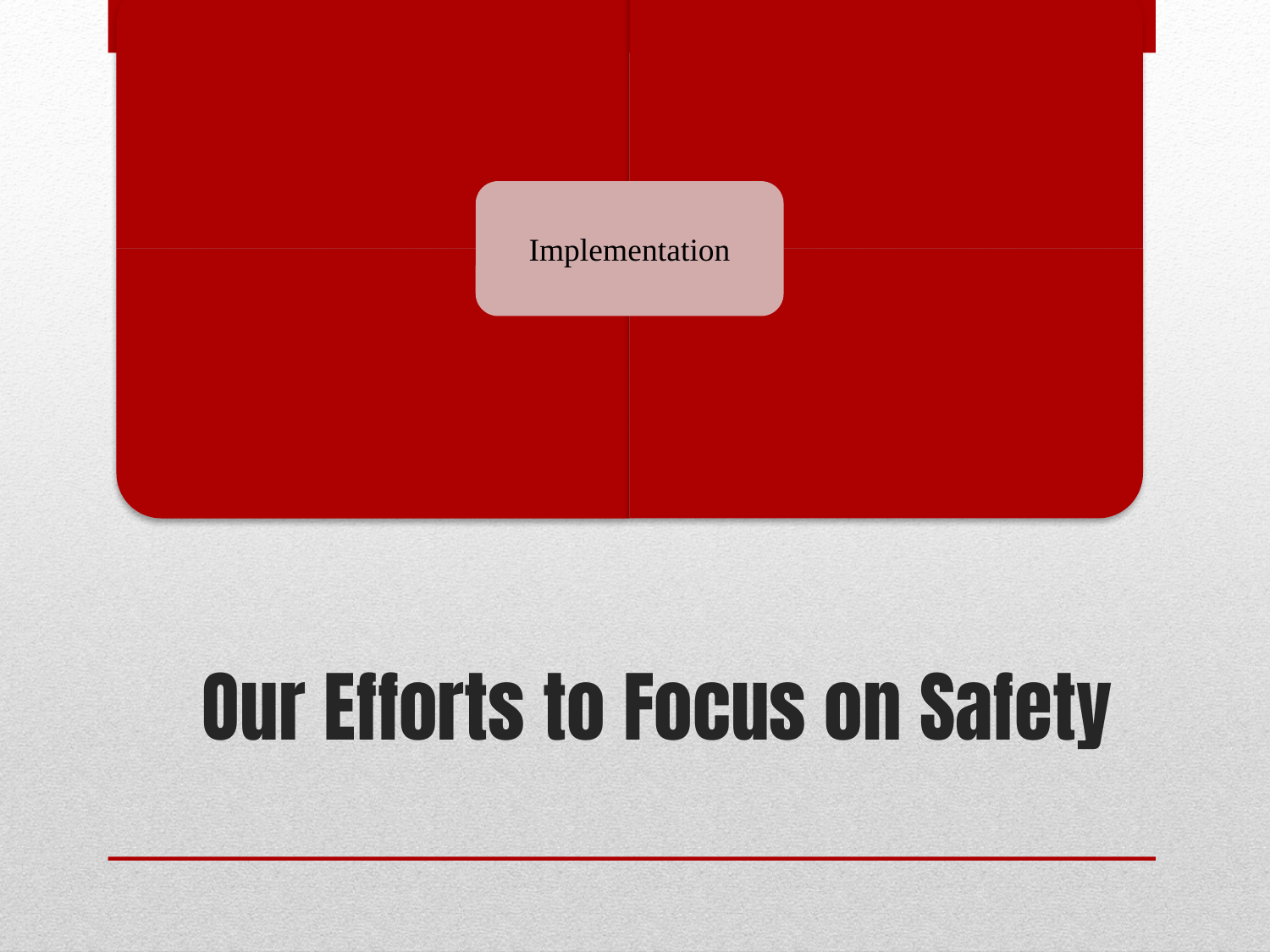

Implementation
# Our Efforts to Focus on Safety